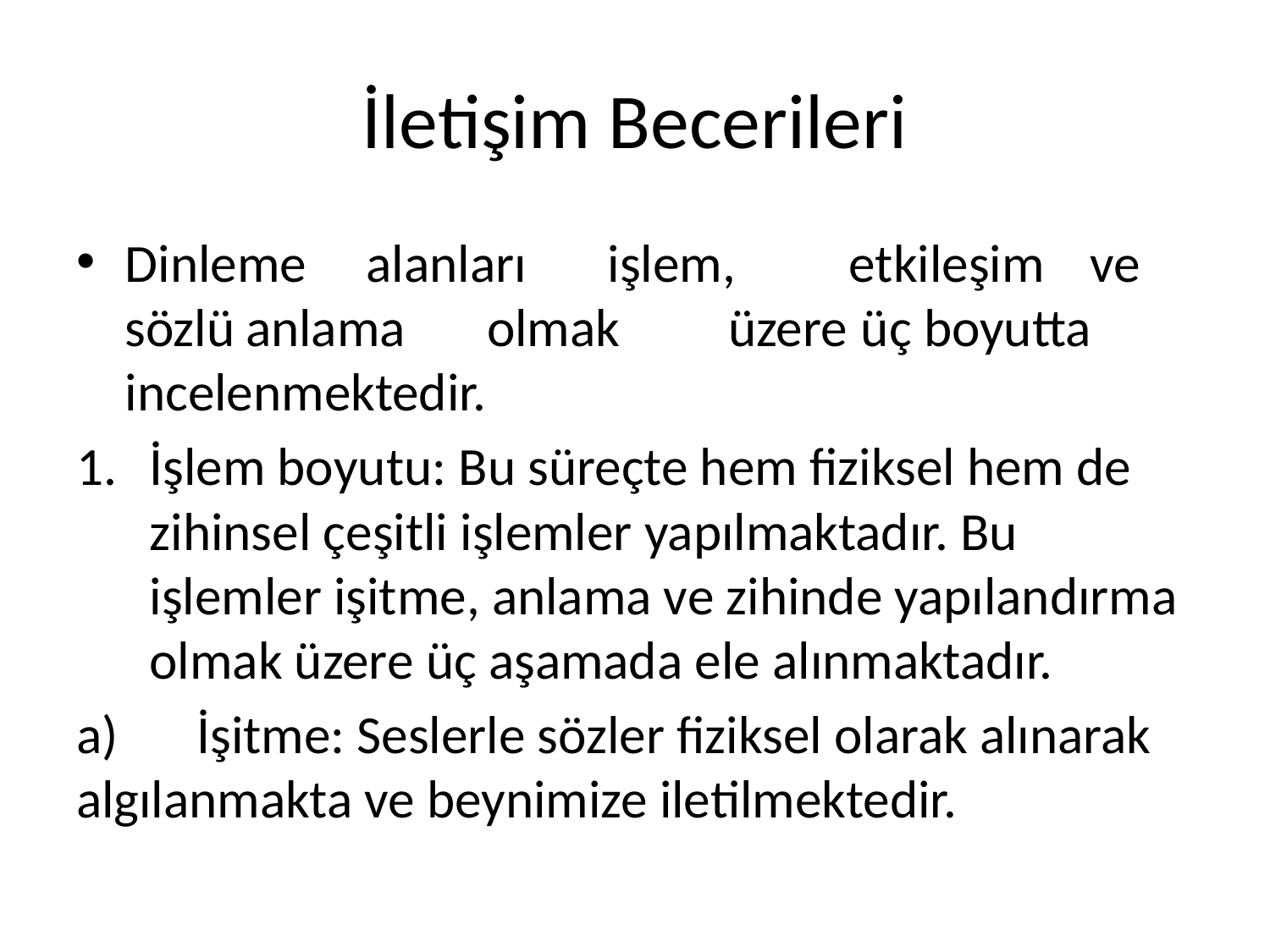

# İletişim Becerileri
Dinleme	alanları	işlem,	etkileşim	ve sözlü	anlama	olmak	üzere	 üç boyutta incelenmektedir.
İşlem boyutu: Bu süreçte hem fiziksel hem de zihinsel çeşitli işlemler yapılmaktadır. Bu işlemler işitme, anlama ve zihinde yapılandırma olmak üzere üç aşamada ele alınmaktadır.
a)	İşitme: Seslerle sözler fiziksel olarak alınarak algılanmakta ve beynimize iletilmektedir.